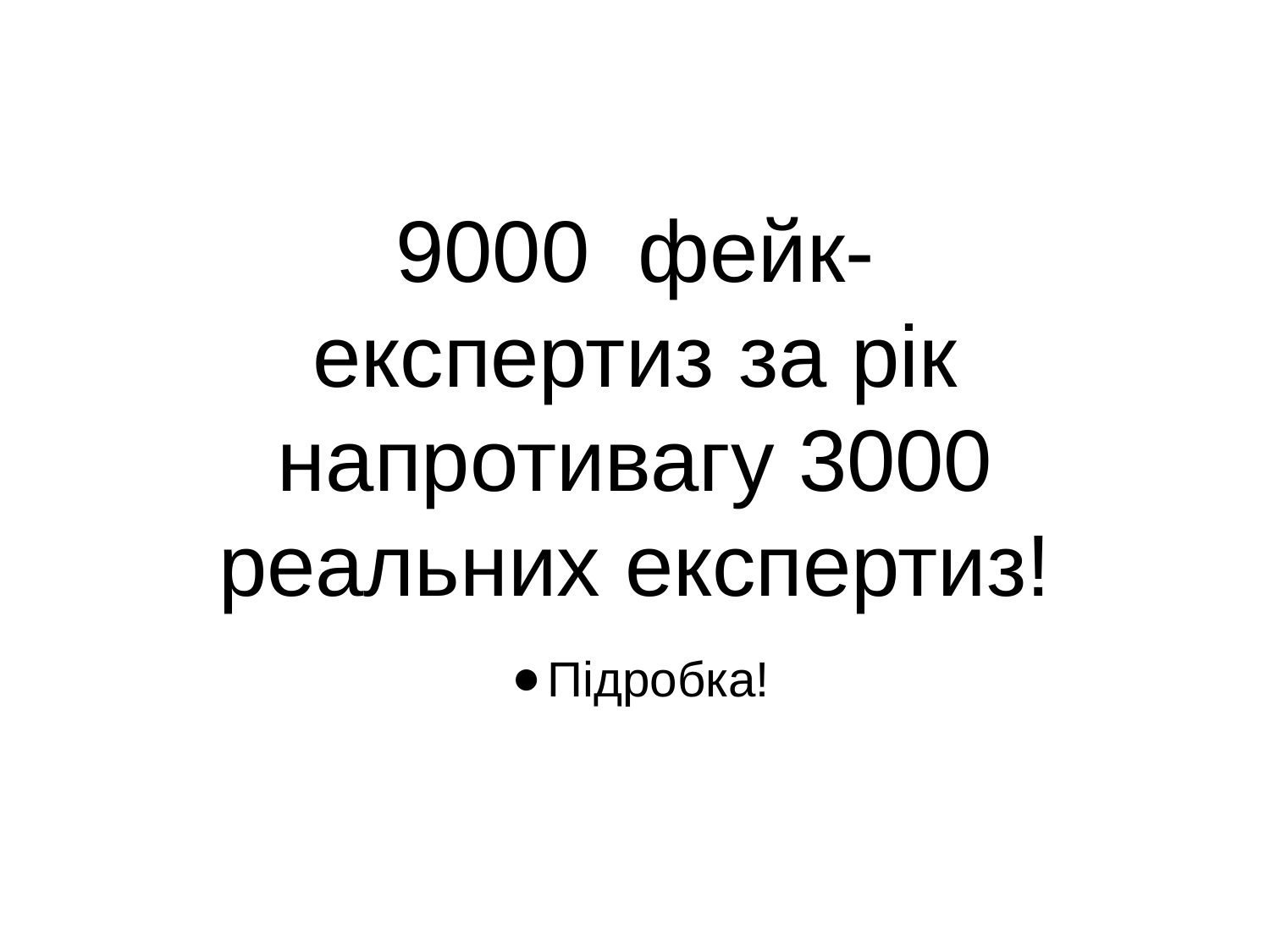

# 9000  фейк- експертиз за рік напротивагу 3000 реальних експертиз!
Підробка!